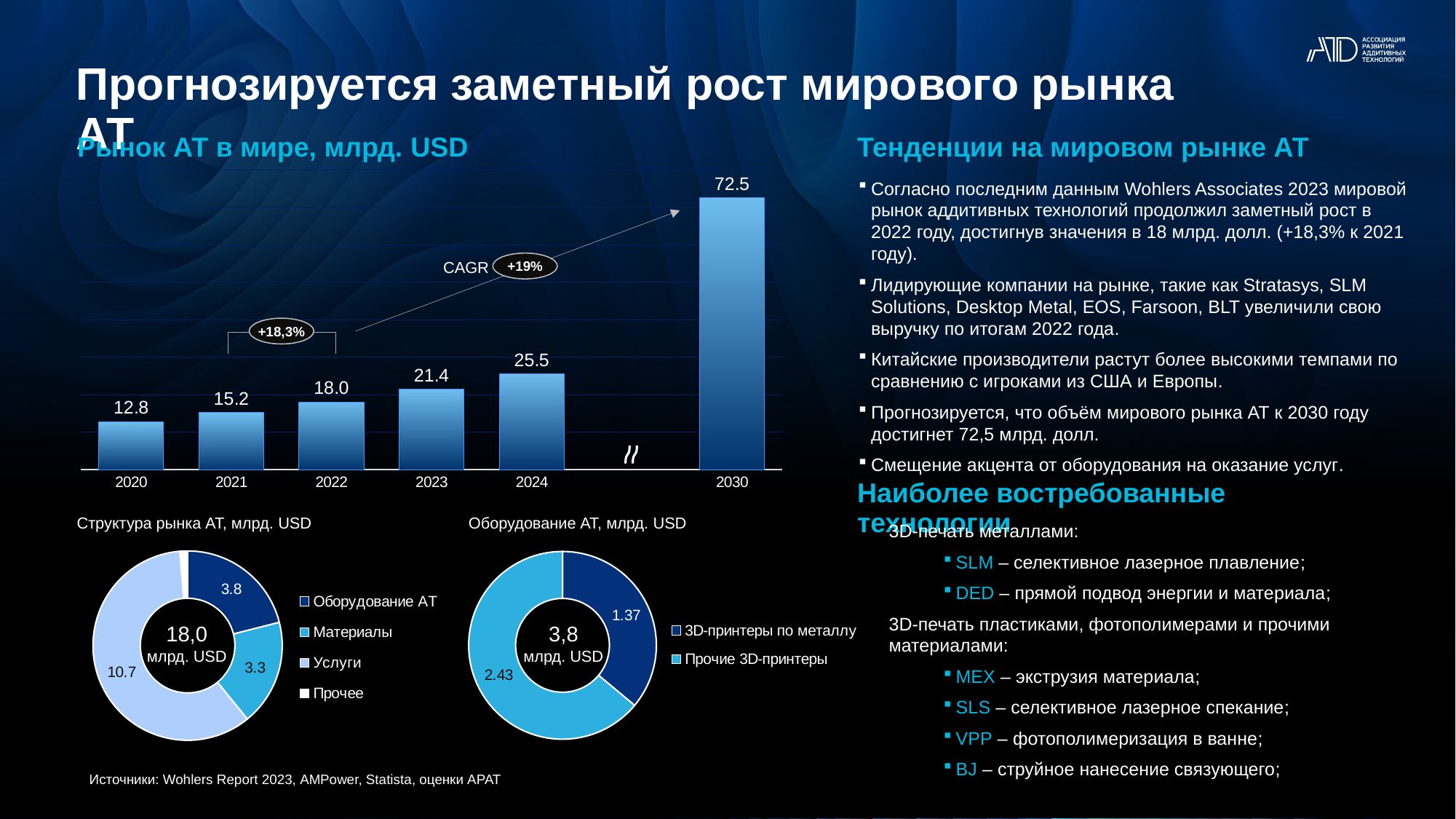

# Прогнозируется заметный рост мирового рынка АТ
Рынок АТ в мире, млрд. USD
Тенденции на мировом рынке АТ

### Chart

| Category | 2022 год |
|---|---|
| 2020 | 12.8 |
| 2021 | 15.2 |
| 2022 | 18.0 |
| 2023 | 21.4 |
| 2024 | 25.5 |
|  | None |
| 2030 | 72.5 |
Согласно последним данным Wohlers Associates 2023 мировой рынок аддитивных технологий продолжил заметный рост в 2022 году, достигнув значения в 18 млрд. долл. (+18,3% к 2021 году).
Лидирующие компании на рынке, такие как Stratasys, SLM Solutions, Desktop Metal, EOS, Farsoon, BLT увеличили свою выручку по итогам 2022 года.
Китайские производители растут более высокими темпами по сравнению с игроками из США и Европы.
Прогнозируется, что объём мирового рынка АТ к 2030 году достигнет 72,5 млрд. долл.
Смещение акцента от оборудования на оказание услуг.
CAGR
+19%

+18,3%
Наиболее востребованные технологии
Структура рынка АТ, млрд. USD
Оборудование АТ, млрд. USD
3D-печать металлами:
SLM – селективное лазерное плавление;
DED – прямой подвод энергии и материала;
3D-печать пластиками, фотополимерами и прочими материалами:
MEX – экструзия материала;
SLS – селективное лазерное спекание;
VPP – фотополимеризация в ванне;
BJ – струйное нанесение связующего;

### Chart

| Category | Продажи |
|---|---|
| 3D-принтеры по металлу | 1.37 |
| Прочие 3D-принтеры | 2.43 |

### Chart

| Category | Продажи |
|---|---|
| Оборудование АТ | 3.795 |
| Материалы | 3.26 |
| Услуги | 10.738 |
| Прочее | 0.234 |
3,8
млрд. USD
18,0
млрд. USD
Источники: Wohlers Report 2023, AMPower, Statista, оценки АРАТ